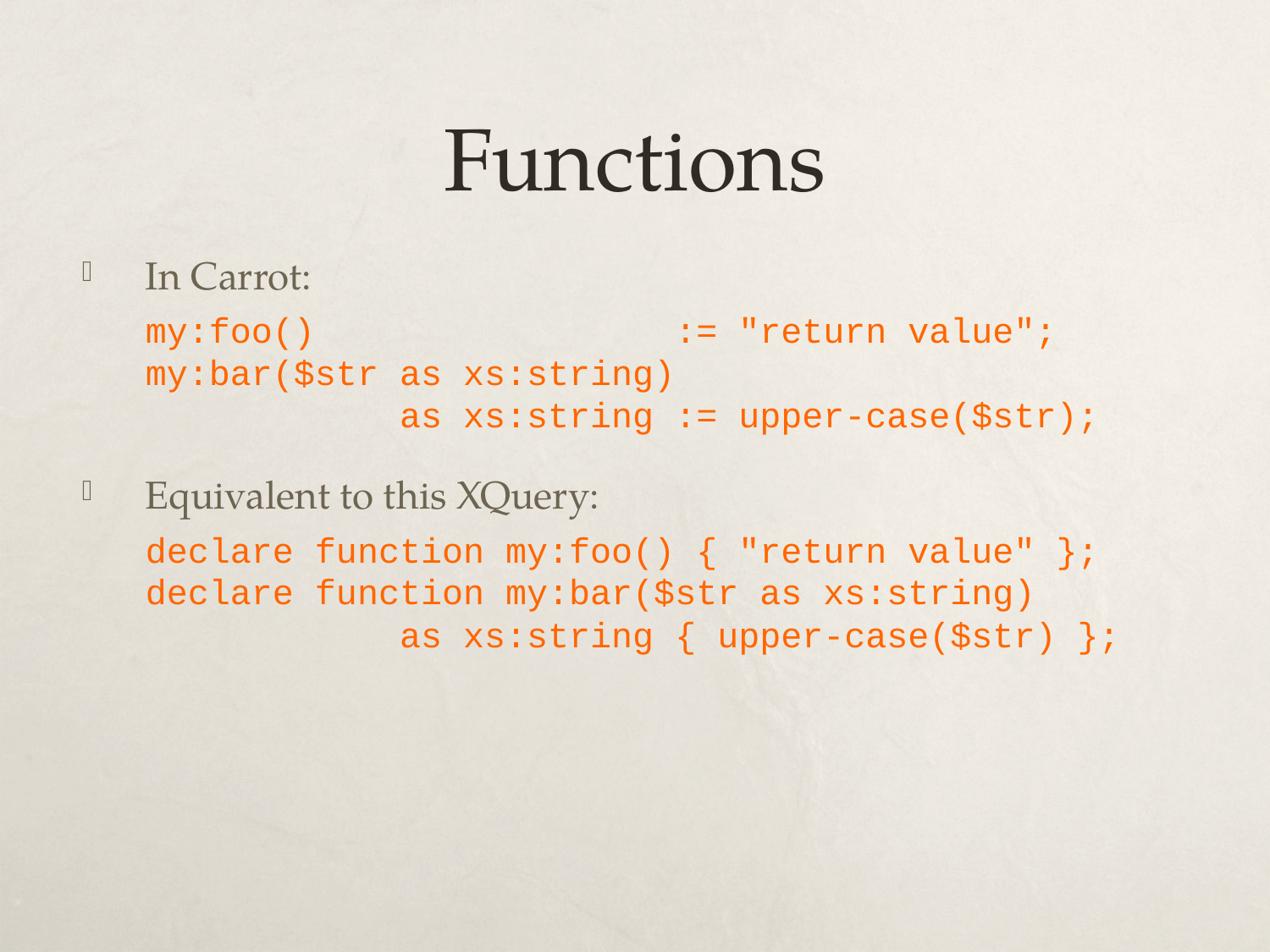

# Functions
In Carrot:
my:foo()                 := "return value";
my:bar($str as xs:string)
            as xs:string := upper-case($str);
Equivalent to this XQuery:
declare function my:foo() { "return value" };
declare function my:bar($str as xs:string)
            as xs:string { upper-case($str) };